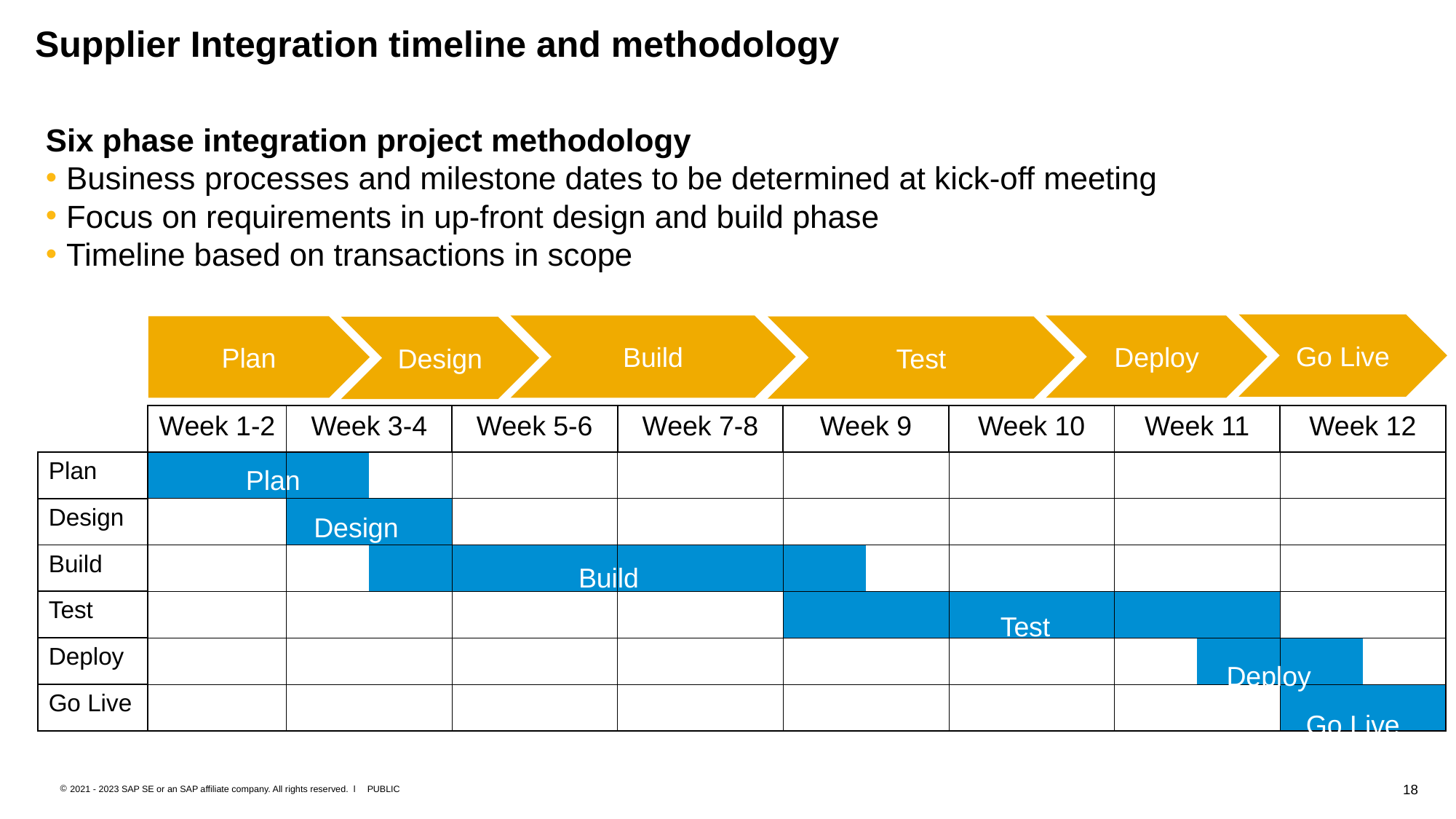

# Supplier Integration timeline and methodology
Six phase integration project methodology
Business processes and milestone dates to be determined at kick-off meeting
Focus on requirements in up-front design and build phase
Timeline based on transactions in scope
Go Live
Build
Deploy
Plan
Test
Design
|  | Week 1-2 |  | Week 3-4 |  | Week 5-6 |  | Week 7-8 |  | Week 9 |  | Week 10 |  | Week 11 |  | Week 12 |  |
| --- | --- | --- | --- | --- | --- | --- | --- | --- | --- | --- | --- | --- | --- | --- | --- | --- |
| Plan |  |  |  |  |  |  |  |  |  |  |  |  |  |  |  |  |
| Design |  |  |  |  |  |  |  |  |  |  |  |  |  |  |  |  |
| Build |  |  |  |  |  |  |  |  |  |  |  |  |  |  |  |  |
| Test |  |  |  |  |  |  |  |  |  |  |  |  |  |  |  |  |
| Deploy |  |  |  |  |  |  |  |  |  |  |  |  |  |  |  |  |
| Go Live |  |  |  |  |  |  |  |  |  |  |  |  |  |  |  |  |
Plan
Design
Build
Test
Deploy
Go Live